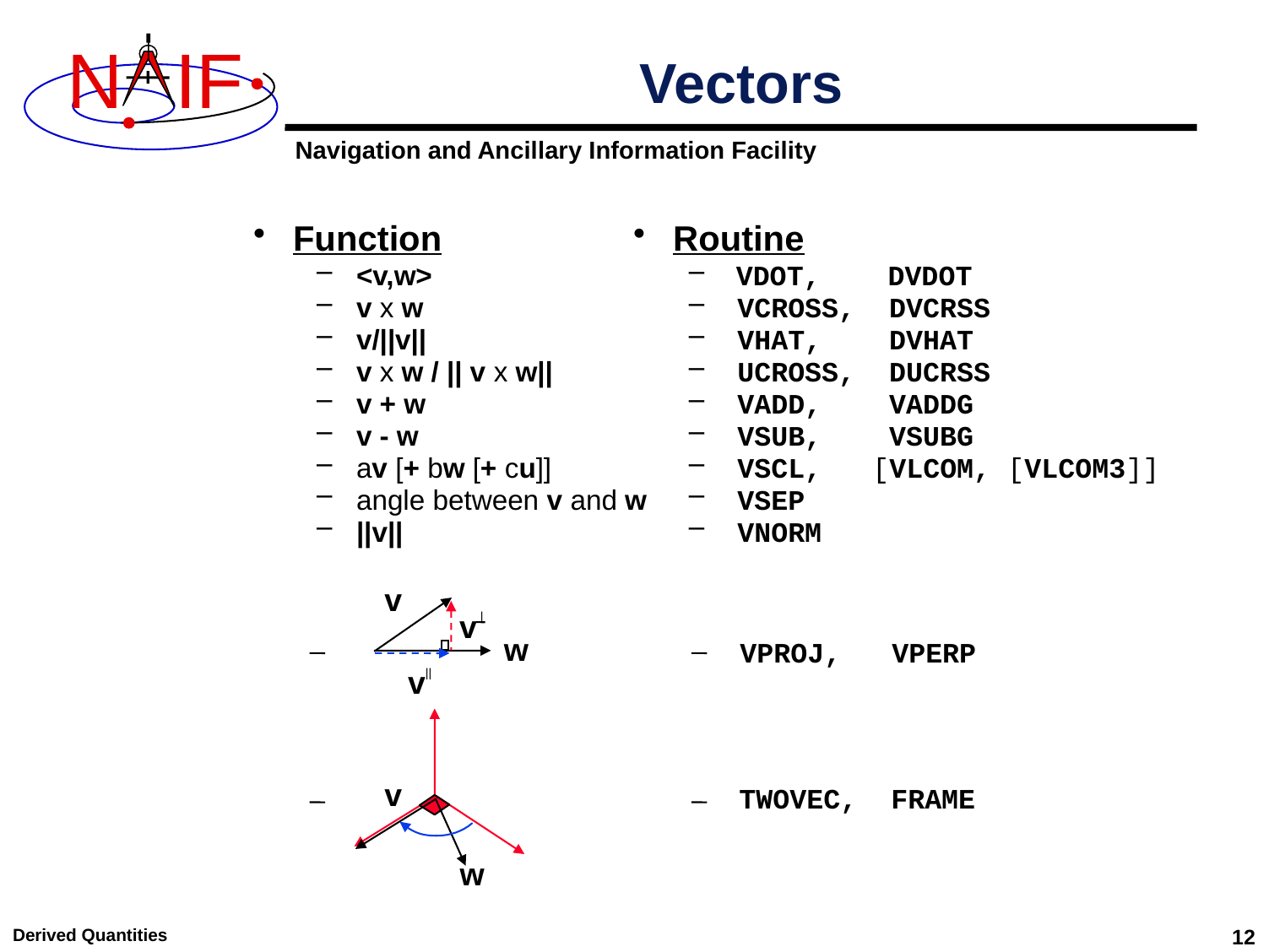

# Vectors
Function
 <v,w>
 v x w
 v/||v||
 v x w / || v x w||
 v + w
 v - w
 av [+ bw [+ cu]]
 angle between v and w
 ||v||
Routine
  VDOT,    DVDOT
 VCROSS,  DVCRSS
 VHAT,    DVHAT
 UCROSS,  DUCRSS
 VADD,    VADDG
 VSUB,    VSUBG
 VSCL,   [VLCOM, [VLCOM3]]
 VSEP
 VNORM
v

v |

w

v||

v

w

VPROJ,   VPERP

TWOVEC,  FRAME

Derived Quantities
12